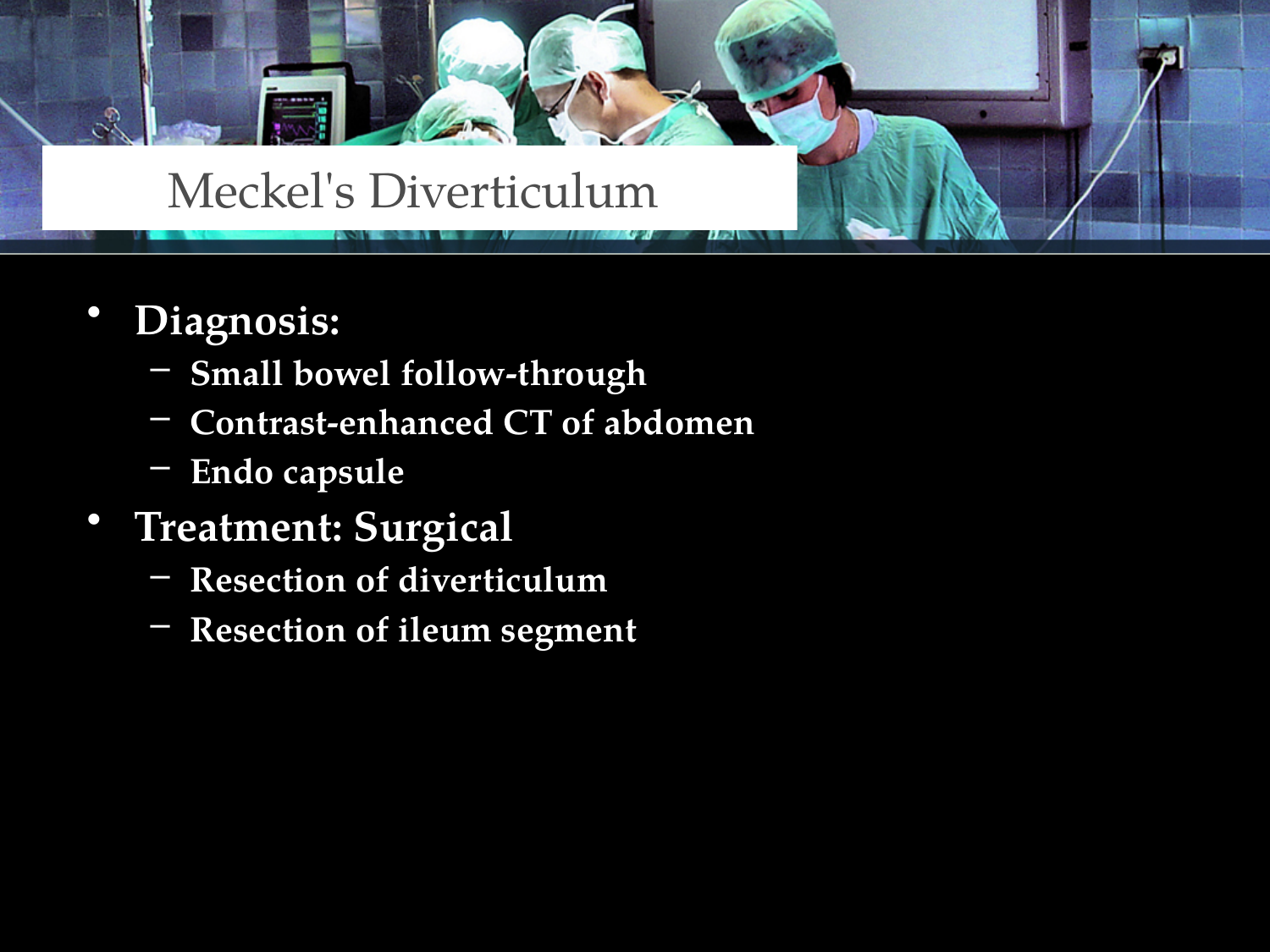

Meckel's Diverticulum
Diagnosis:
Small bowel follow-through
Contrast-enhanced CT of abdomen
Endo capsule
Treatment: Surgical
Resection of diverticulum
Resection of ileum segment